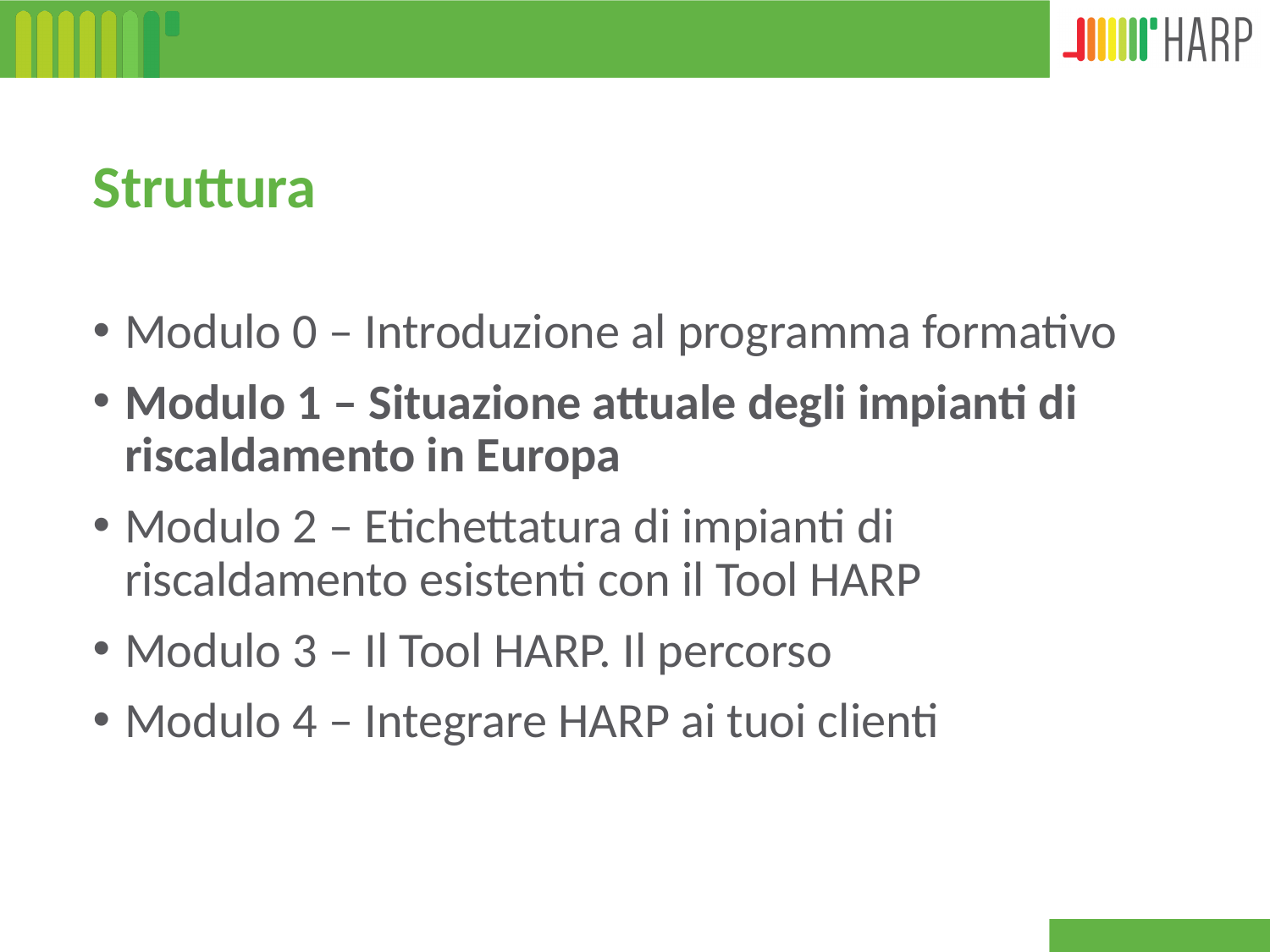

# Struttura
Modulo 0 – Introduzione al programma formativo
Modulo 1 – Situazione attuale degli impianti di riscaldamento in Europa
Modulo 2 – Etichettatura di impianti di riscaldamento esistenti con il Tool HARP
Modulo 3 – Il Tool HARP. Il percorso
Modulo 4 – Integrare HARP ai tuoi clienti